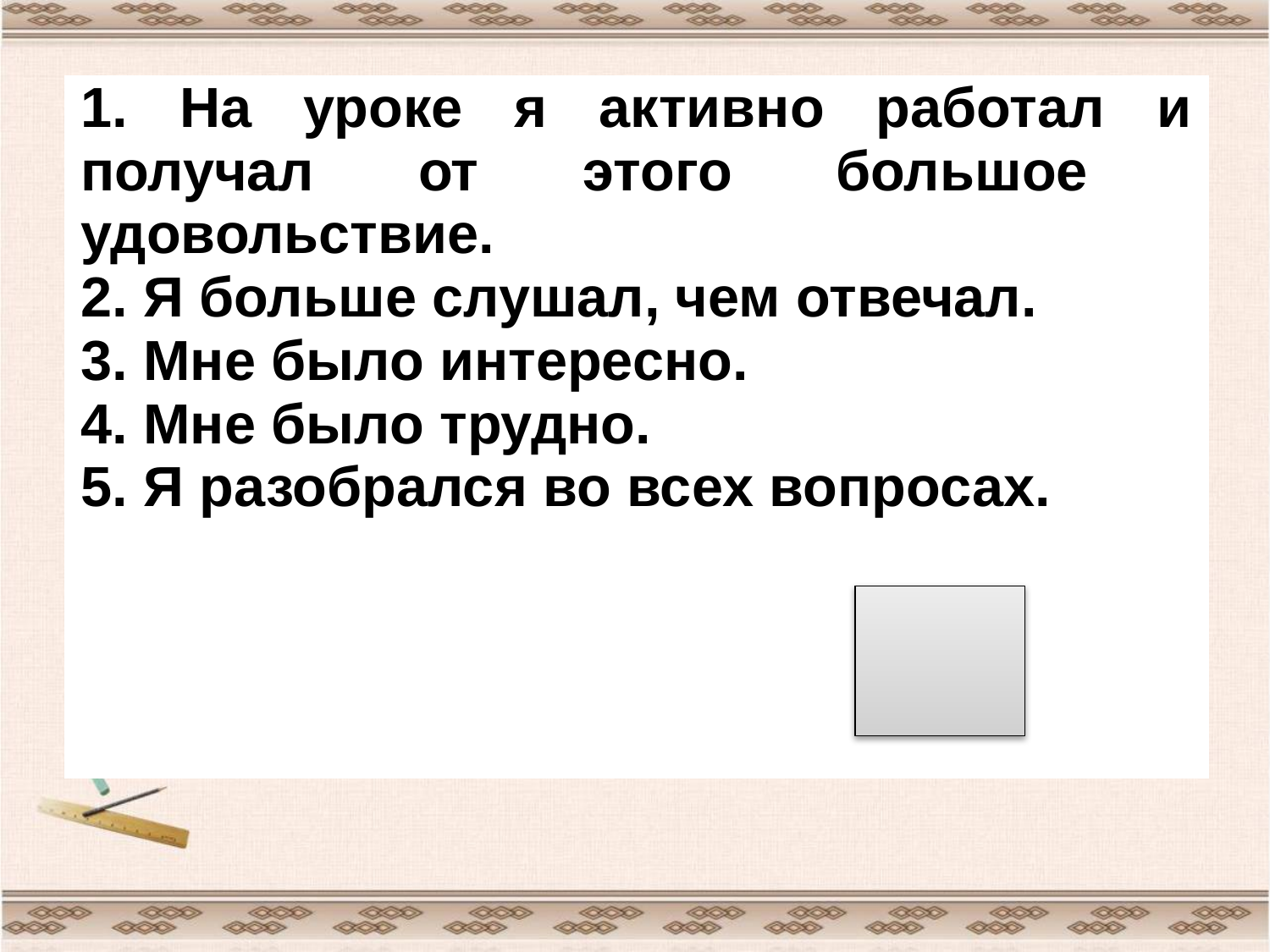

| 1. На уроке я активно работал и получал от этого большое удовольствие. 2. Я больше слушал, чем отвечал. 3. Мне было интересно. 4. Мне было трудно. 5. Я разобрался во всех вопросах. |
| --- |